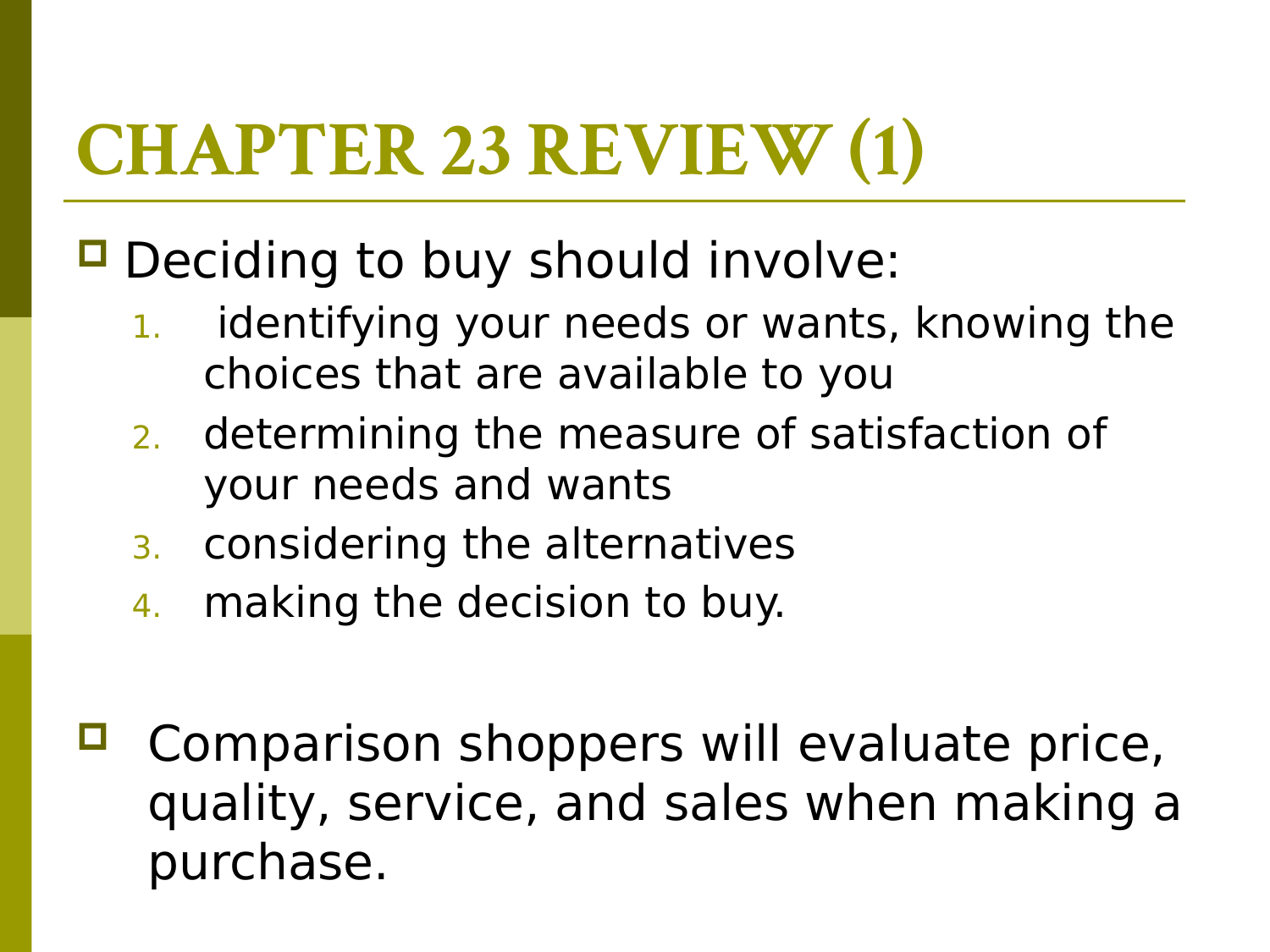

# CHAPTER 23 REVIEW (1)
Deciding to buy should involve:
 identifying your needs or wants, knowing the choices that are available to you
determining the measure of satisfaction of your needs and wants
considering the alternatives
making the decision to buy.

Comparison shoppers will evaluate price, quality, service, and sales when making a purchase.